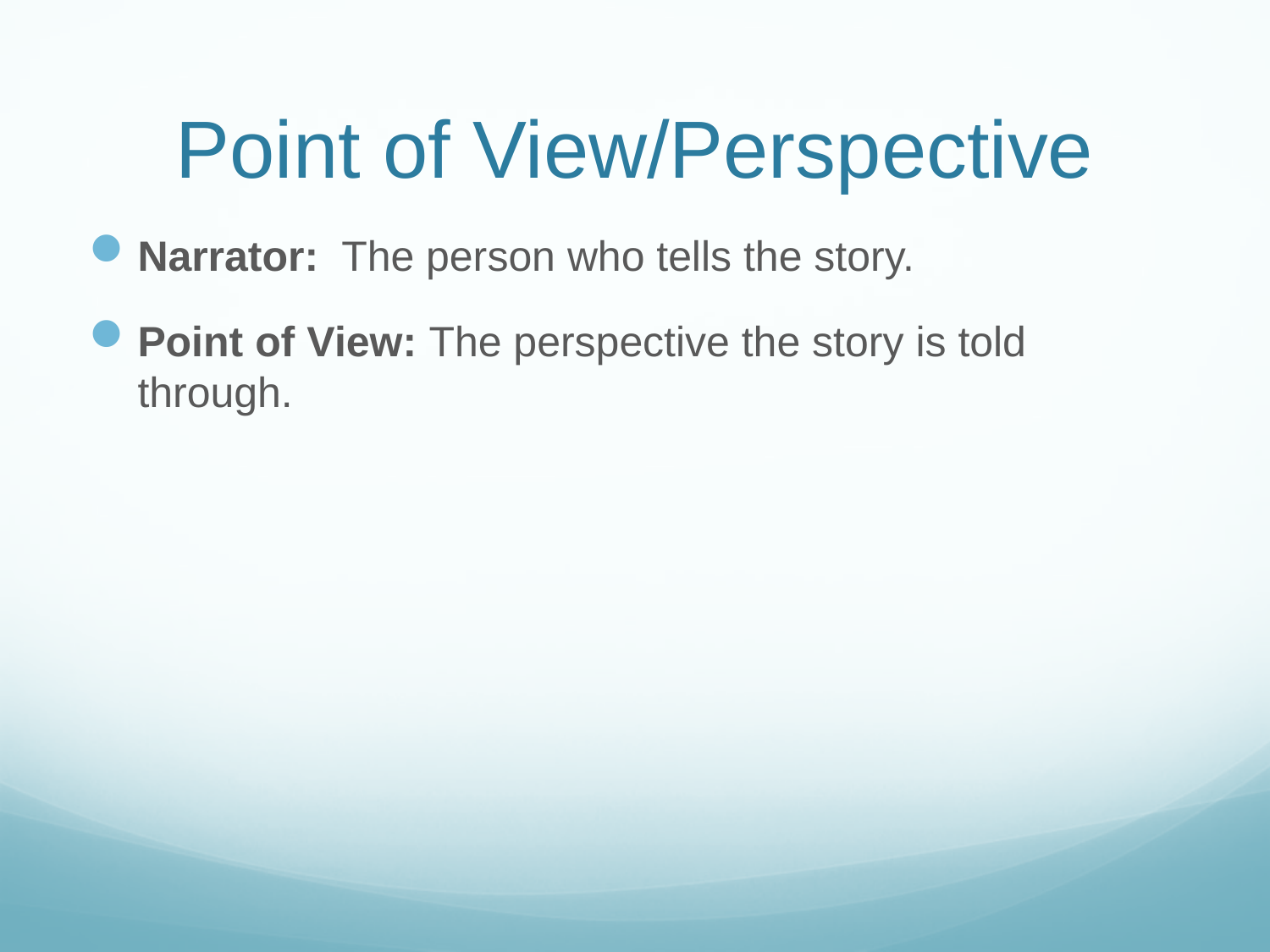

# Point of View/Perspective
Narrator:  The person who tells the story.
Point of View: The perspective the story is told through.